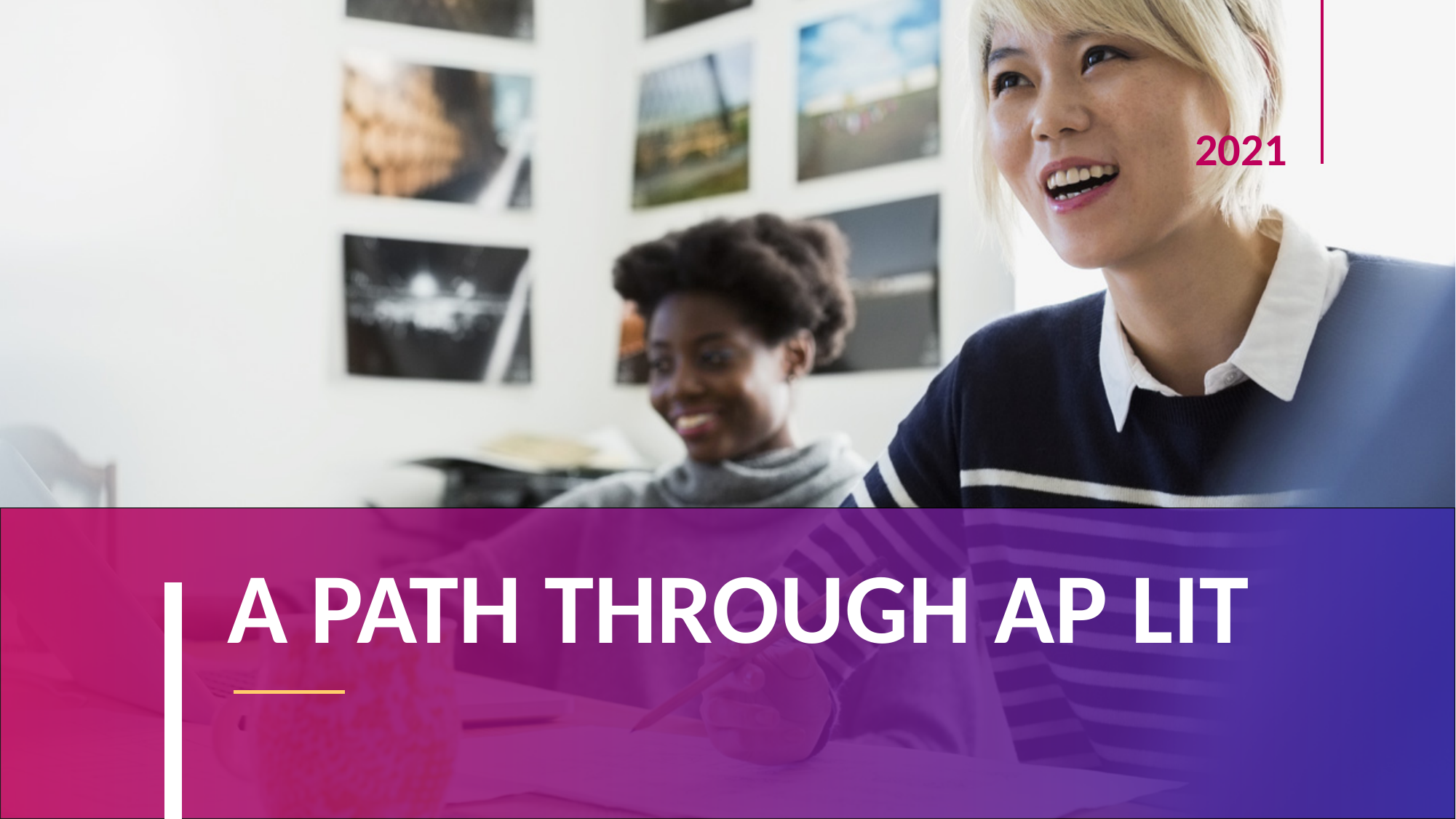

2021
# A PATH THROUGH AP LIT